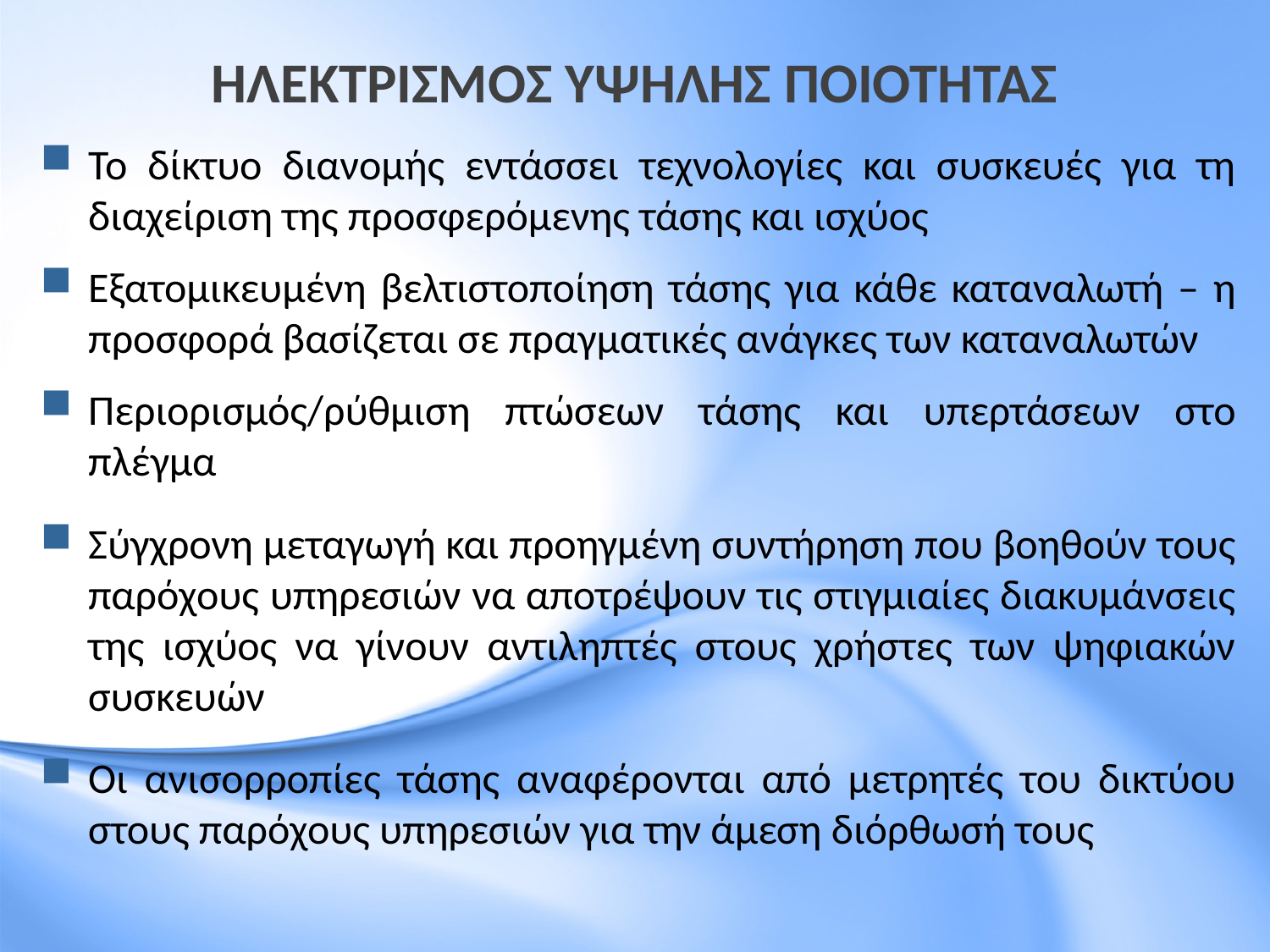

# ΗΛΕΚΤΡΙΣΜΟΣ ΥΨΗΛΗΣ ΠΟΙΟΤΗΤΑΣ
Το δίκτυο διανομής εντάσσει τεχνολογίες και συσκευές για τη διαχείριση της προσφερόμενης τάσης και ισχύος
Εξατομικευμένη βελτιστοποίηση τάσης για κάθε καταναλωτή – η προσφορά βασίζεται σε πραγματικές ανάγκες των καταναλωτών
Περιορισμός/ρύθμιση πτώσεων τάσης και υπερτάσεων στο πλέγμα
Σύγχρονη μεταγωγή και προηγμένη συντήρηση που βοηθούν τους παρόχους υπηρεσιών να αποτρέψουν τις στιγμιαίες διακυμάνσεις της ισχύος να γίνουν αντιληπτές στους χρήστες των ψηφιακών συσκευών
Οι ανισορροπίες τάσης αναφέρονται από μετρητές του δικτύου στους παρόχους υπηρεσιών για την άμεση διόρθωσή τους